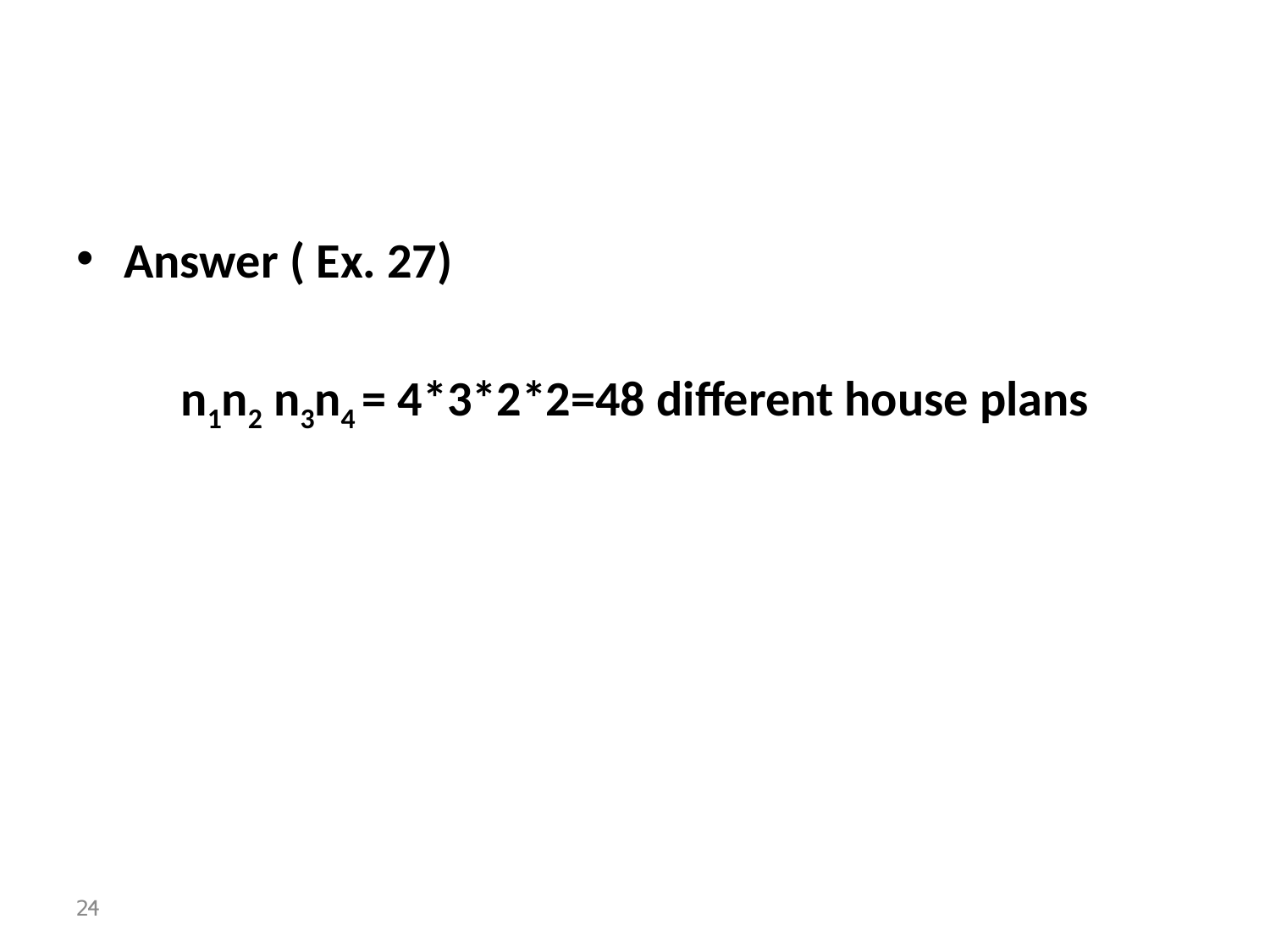

#
Answer ( Ex. 27)

n1n2 n3n4 = 4*3*2*2=48 different house plans
24